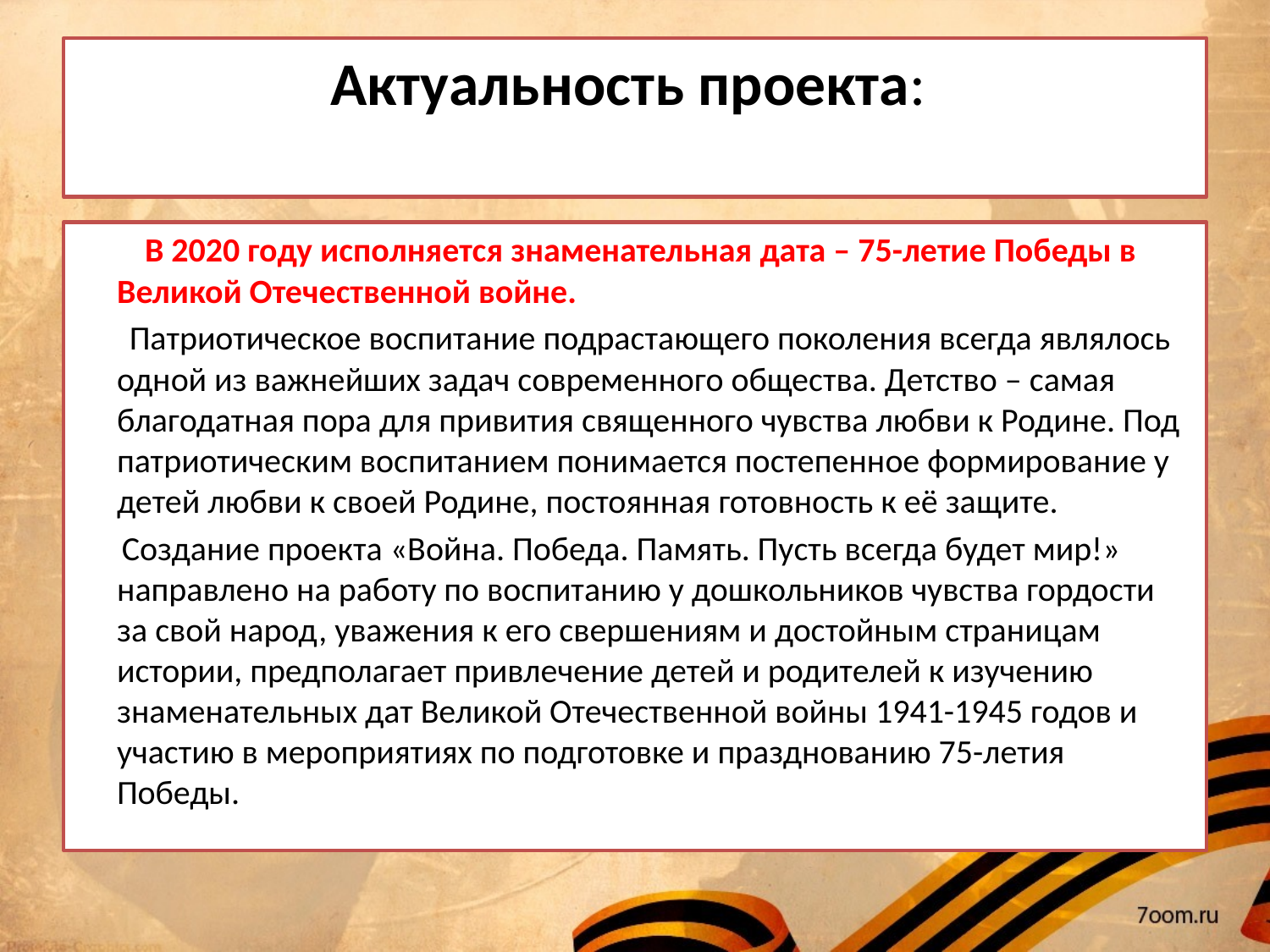

# Актуальность проекта:
         В 2020 году исполняется знаменательная дата – 75-летие Победы в Великой Отечественной войне.
       Патриотическое воспитание подрастающего поколения всегда являлось одной из важнейших задач современного общества. Детство – самая благодатная пора для привития священного чувства любви к Родине. Под патриотическим воспитанием понимается постепенное формирование у детей любви к своей Родине, постоянная готовность к её защите.
      Создание проекта «Война. Победа. Память. Пусть всегда будет мир!» направлено на работу по воспитанию у дошкольников чувства гордости за свой народ, уважения к его свершениям и достойным страницам истории, предполагает привлечение детей и родителей к изучению знаменательных дат Великой Отечественной войны 1941-1945 годов и участию в мероприятиях по подготовке и празднованию 75-летия Победы.